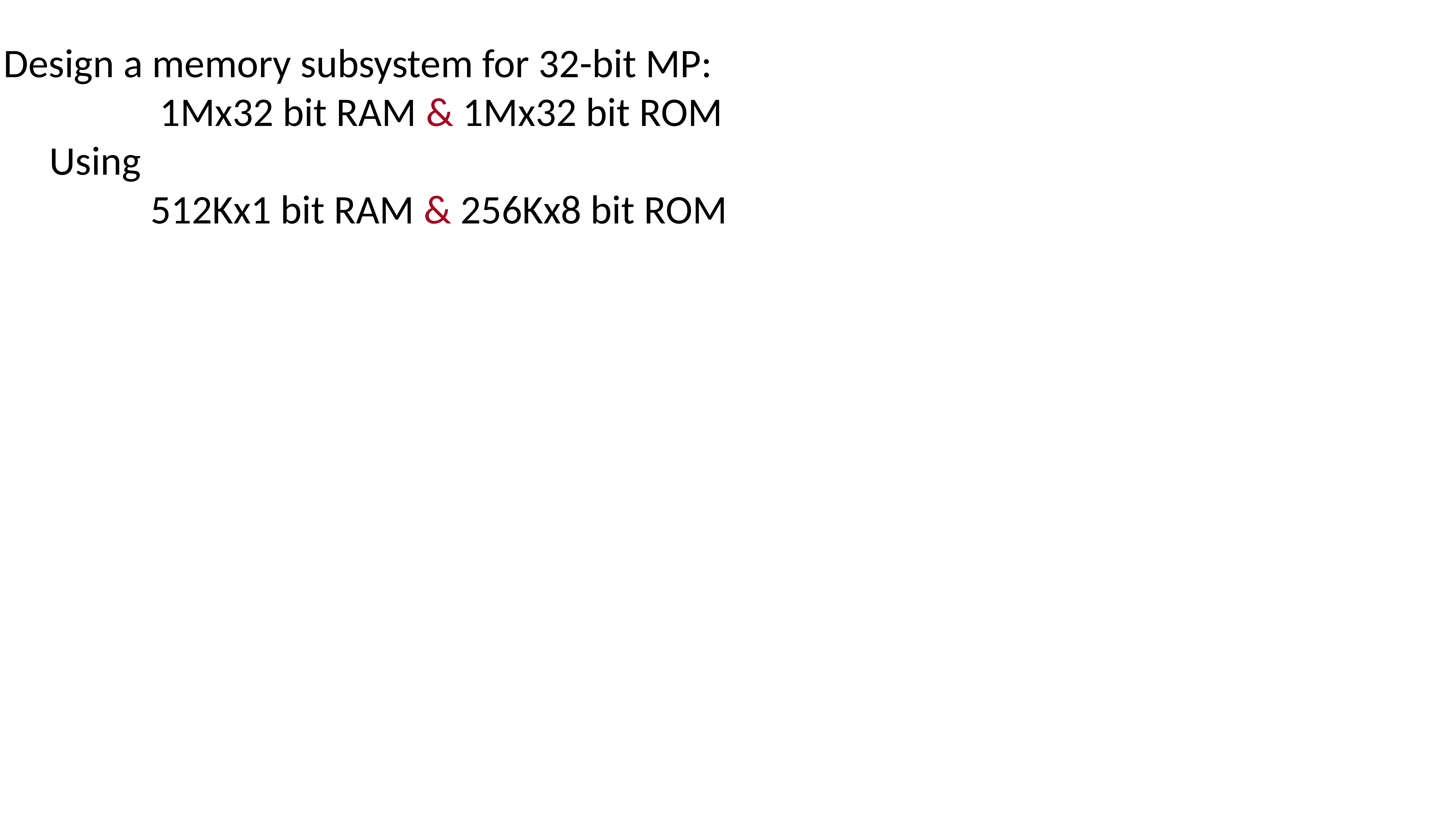

Design a memory subsystem for 32-bit MP:
                 1Mx32 bit RAM & 1Mx32 bit ROM
     Using
                512Kx1 bit RAM & 256Kx8 bit ROM